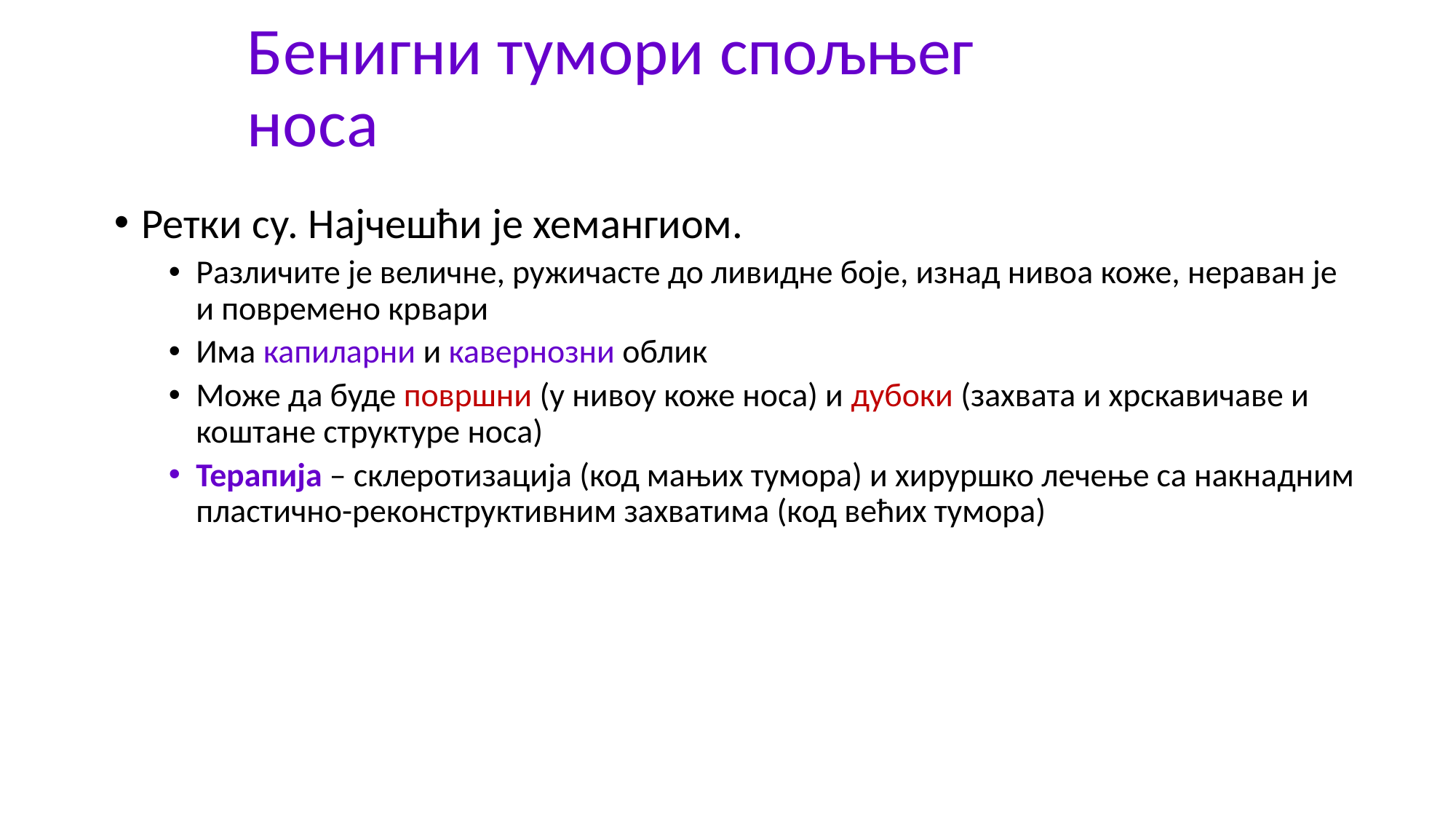

# Бенигни тумори спољњег носа
Ретки су. Најчешћи је хемангиом.
Различите је величне, ружичасте до ливидне боје, изнад нивоа коже, нераван је и повремено крвари
Има капиларни и кавернозни облик
Може да буде површни (у нивоу коже носа) и дубоки (захвата и хрскавичаве и коштане структуре носа)
Терапија – склеротизација (код мањих тумора) и хируршко лечење са накнадним пластично-реконструктивним захватима (код већих тумора)